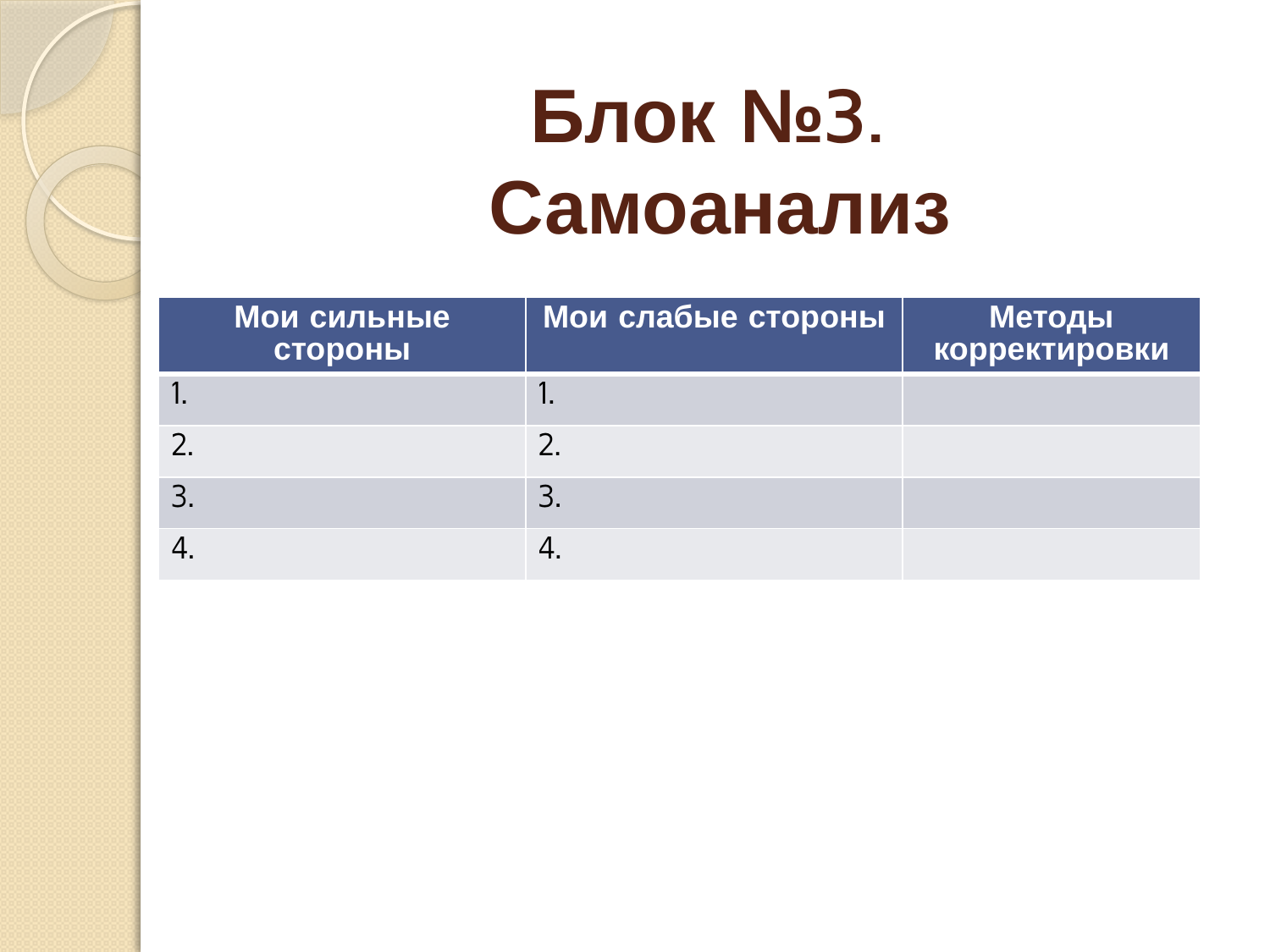

# Блок №3. Самоанализ
| Мои сильные стороны | Мои слабые стороны | Методы корректировки |
| --- | --- | --- |
| 1. | 1. |  |
| 2. | 2. |  |
| 3. | 3. |  |
| 4. | 4. |  |